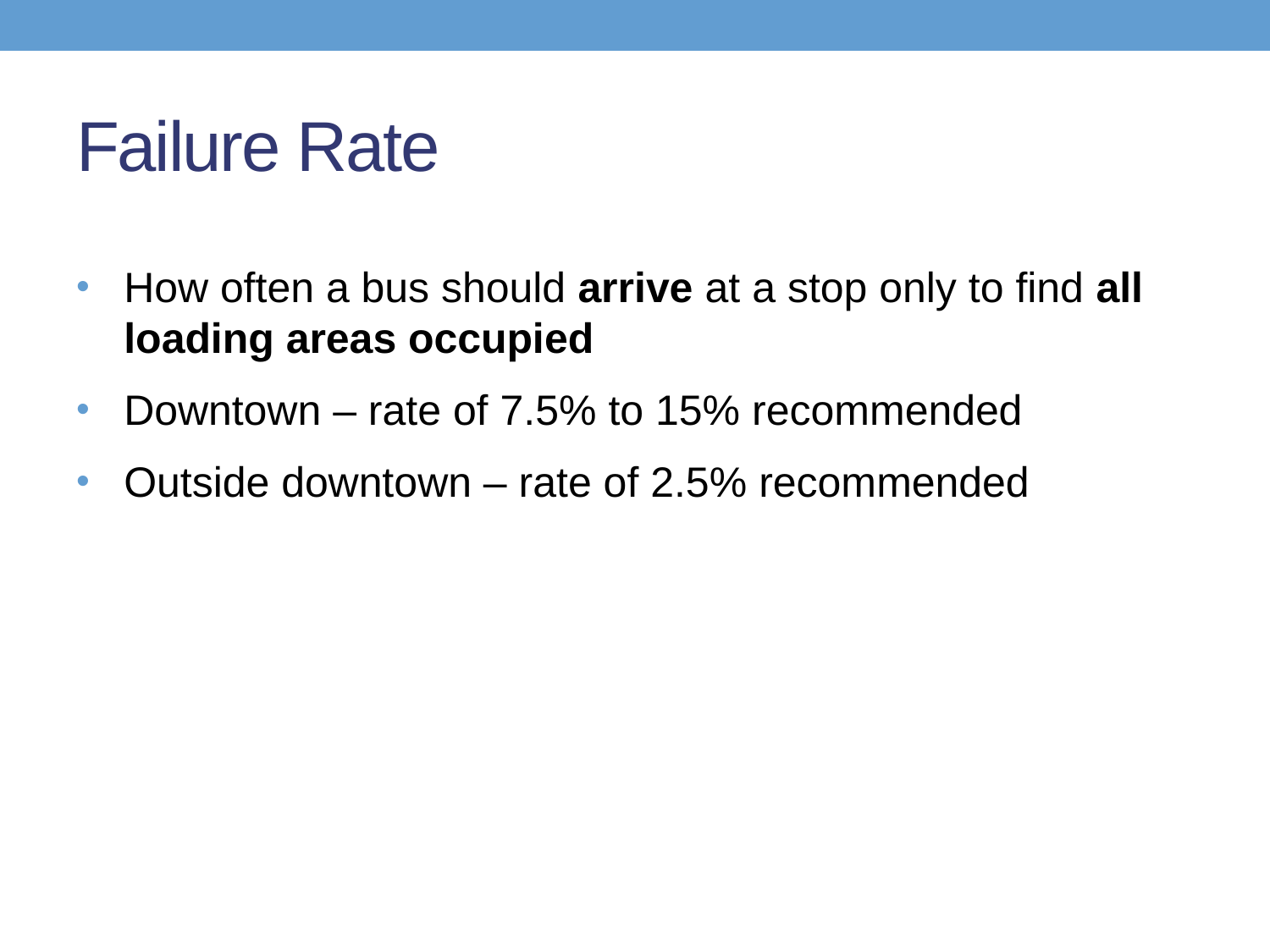

# Failure Rate
How often a bus should arrive at a stop only to find all loading areas occupied
Downtown – rate of 7.5% to 15% recommended
Outside downtown – rate of 2.5% recommended